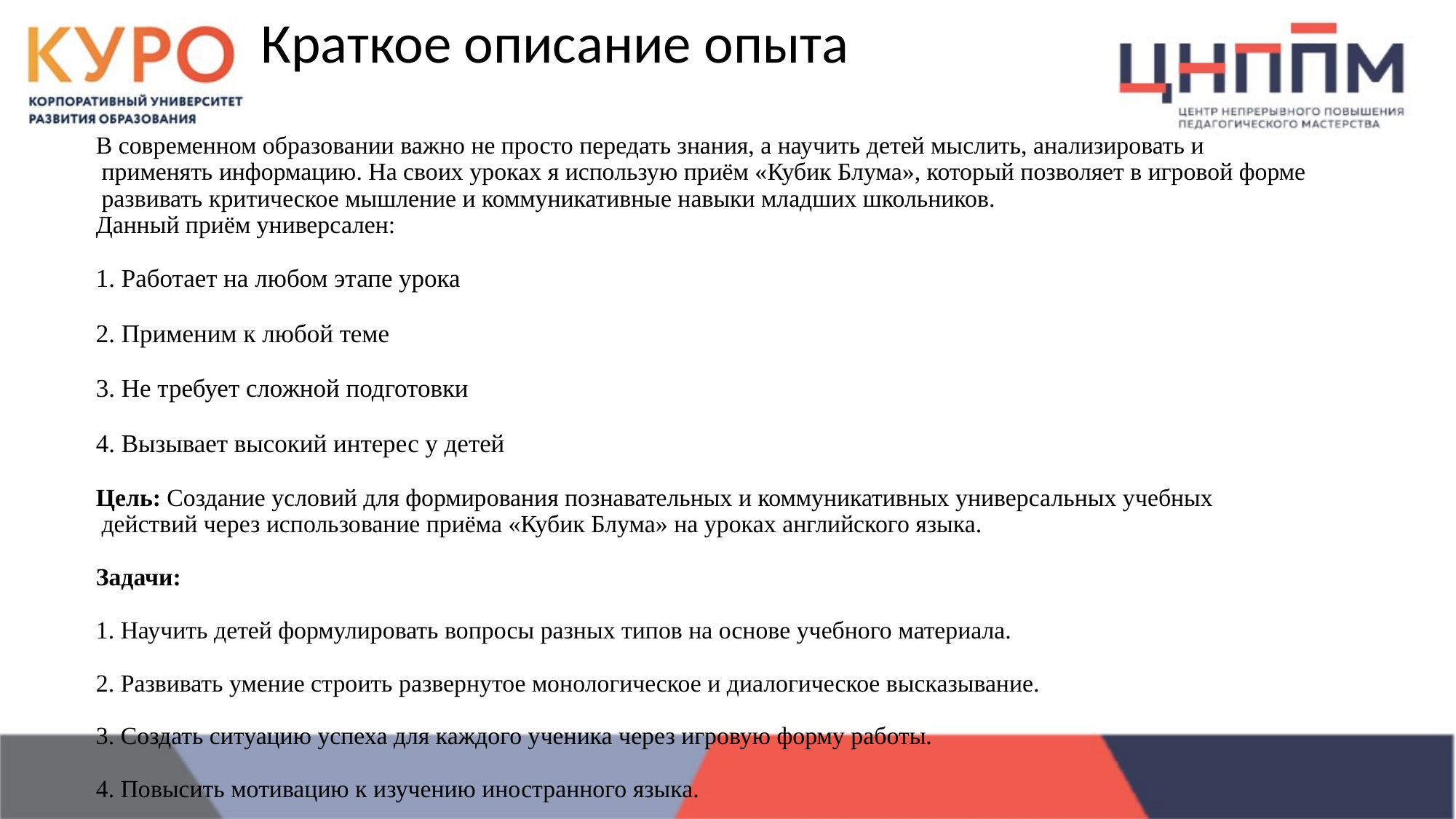

# Краткое описание опыта
В современном образовании важно не просто передать знания, а научить детей мыслить, анализировать и применять информацию. На своих уроках я использую приём «Кубик Блума», который позволяет в игровой форме развивать критическое мышление и коммуникативные навыки младших школьников.
Данный приём универсален:

1. Работает на любом этапе урока

2. Применим к любой теме

3. Не требует сложной подготовки

4. Вызывает высокий интерес у детей

Цель: Создание условий для формирования познавательных и коммуникативных универсальных учебных действий через использование приёма «Кубик Блума» на уроках английского языка.

Задачи:

1. Научить детей формулировать вопросы разных типов на основе учебного материала.

2. Развивать умение строить развернутое монологическое и диалогическое высказывание.

3. Создать ситуацию успеха для каждого ученика через игровую форму работы.

4. Повысить мотивацию к изучению иностранного языка.